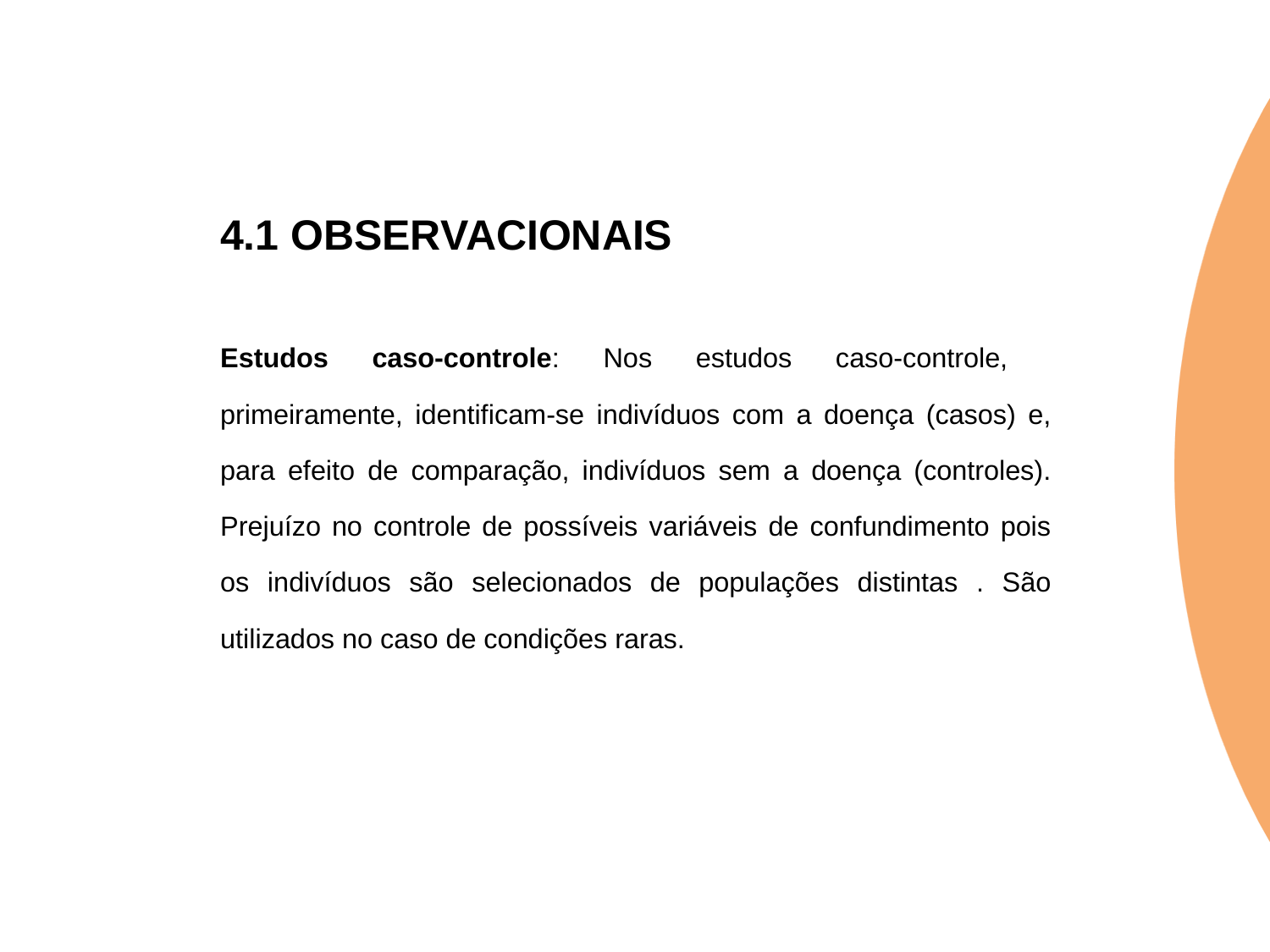

4.1 OBSERVACIONAIS
Estudos caso-controle: Nos estudos caso-controle,  primeiramente, identificam-se indivíduos com a doença (casos) e, para efeito de comparação, indivíduos sem a doença (controles). Prejuízo no controle de possíveis variáveis de confundimento pois os indivíduos são selecionados de populações distintas . São utilizados no caso de condições raras.